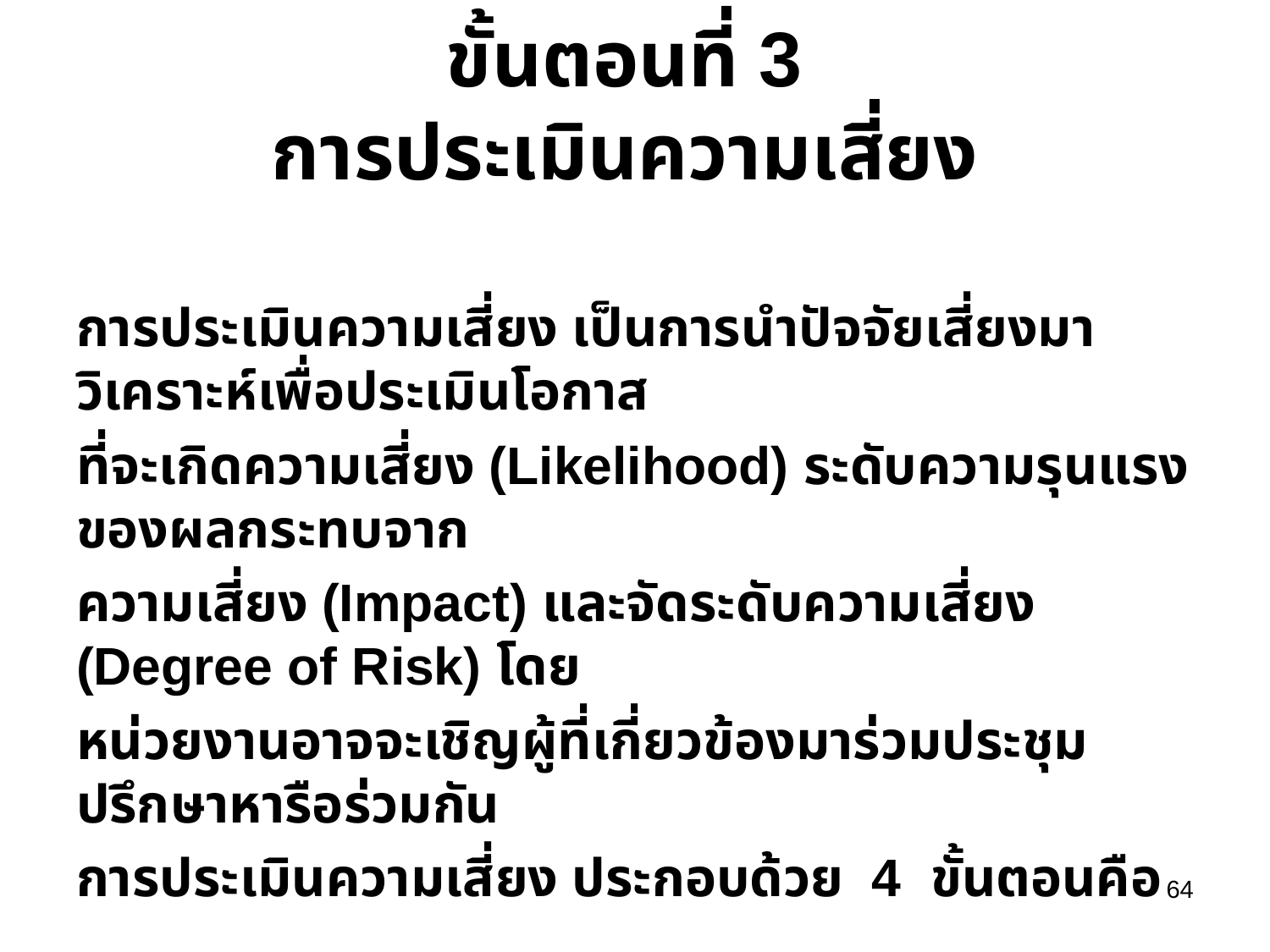

# ขั้นตอนที่ 3 การประเมินความเสี่ยง
การประเมินความเสี่ยง เป็นการนำปัจจัยเสี่ยงมาวิเคราะห์เพื่อประเมินโอกาส
ที่จะเกิดความเสี่ยง (Likelihood) ระดับความรุนแรงของผลกระทบจาก
ความเสี่ยง (Impact) และจัดระดับความเสี่ยง (Degree of Risk) โดย
หน่วยงานอาจจะเชิญผู้ที่เกี่ยวข้องมาร่วมประชุมปรึกษาหารือร่วมกัน
การประเมินความเสี่ยง ประกอบด้วย  4  ขั้นตอนคือ

64